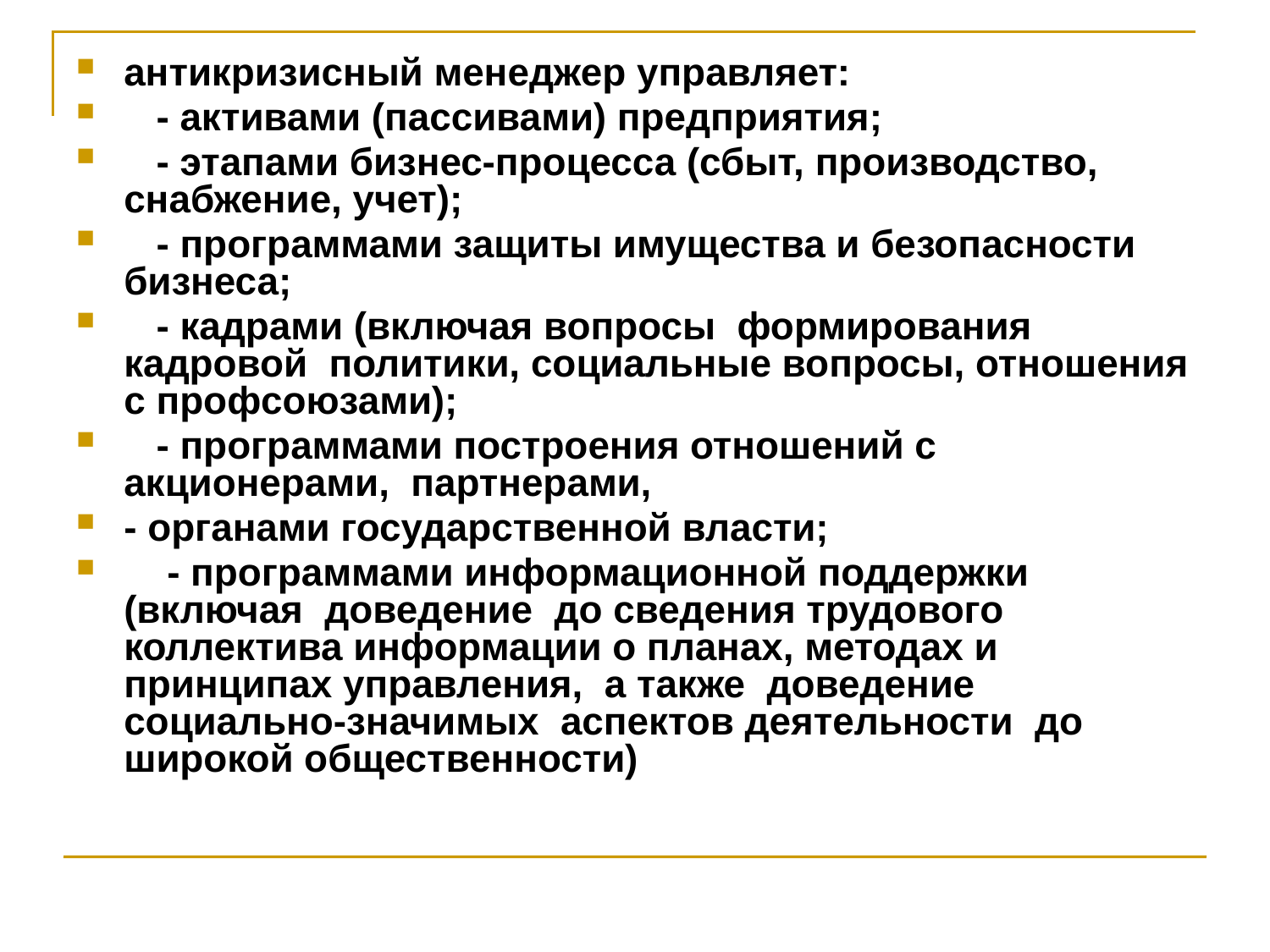

антикризисный менеджер управляет:
   - активами (пассивами) предприятия;
   - этапами бизнес-процесса (сбыт, производство, снабжение, учет);
   - программами защиты имущества и безопасности бизнеса;
   - кадрами (включая вопросы  формирования  кадровой  политики, социальные вопросы, отношения с профсоюзами);
   - программами построения отношений с  акционерами,  партнерами,
- органами государственной власти;
    - программами информационной поддержки  (включая  доведение  до сведения трудового коллектива информации о планах, методах и принципах управления,  а также  доведение  социально-значимых  аспектов деятельности  до   широкой общественности)